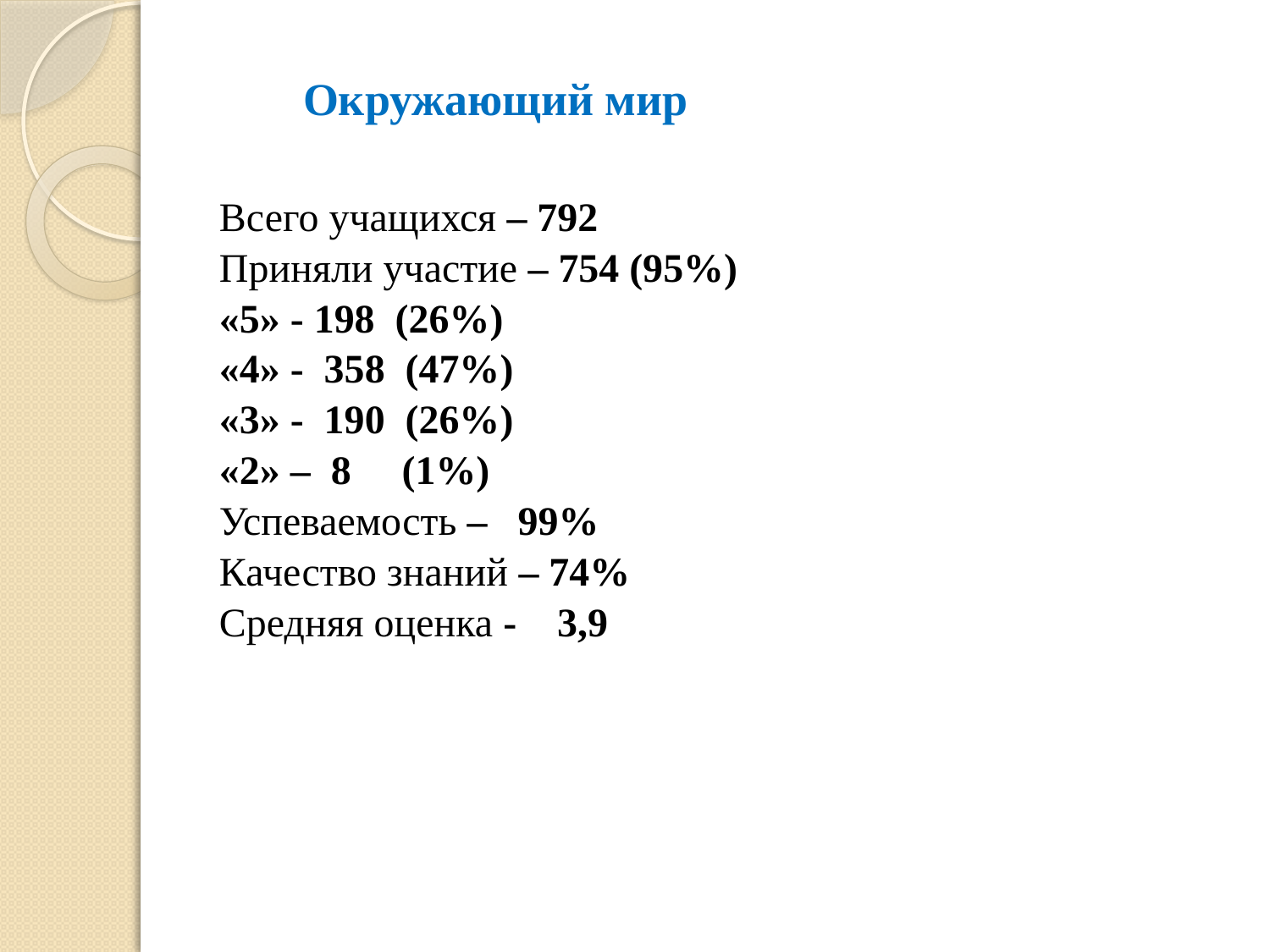

Окружающий мир

Всего учащихся – 792
Приняли участие – 754 (95%)
«5» - 198  (26%)
«4» -  358  (47%)
«3» -  190  (26%)
«2» –  8     (1%)
Успеваемость –   99%
Качество знаний – 74%
Средняя оценка -    3,9
#